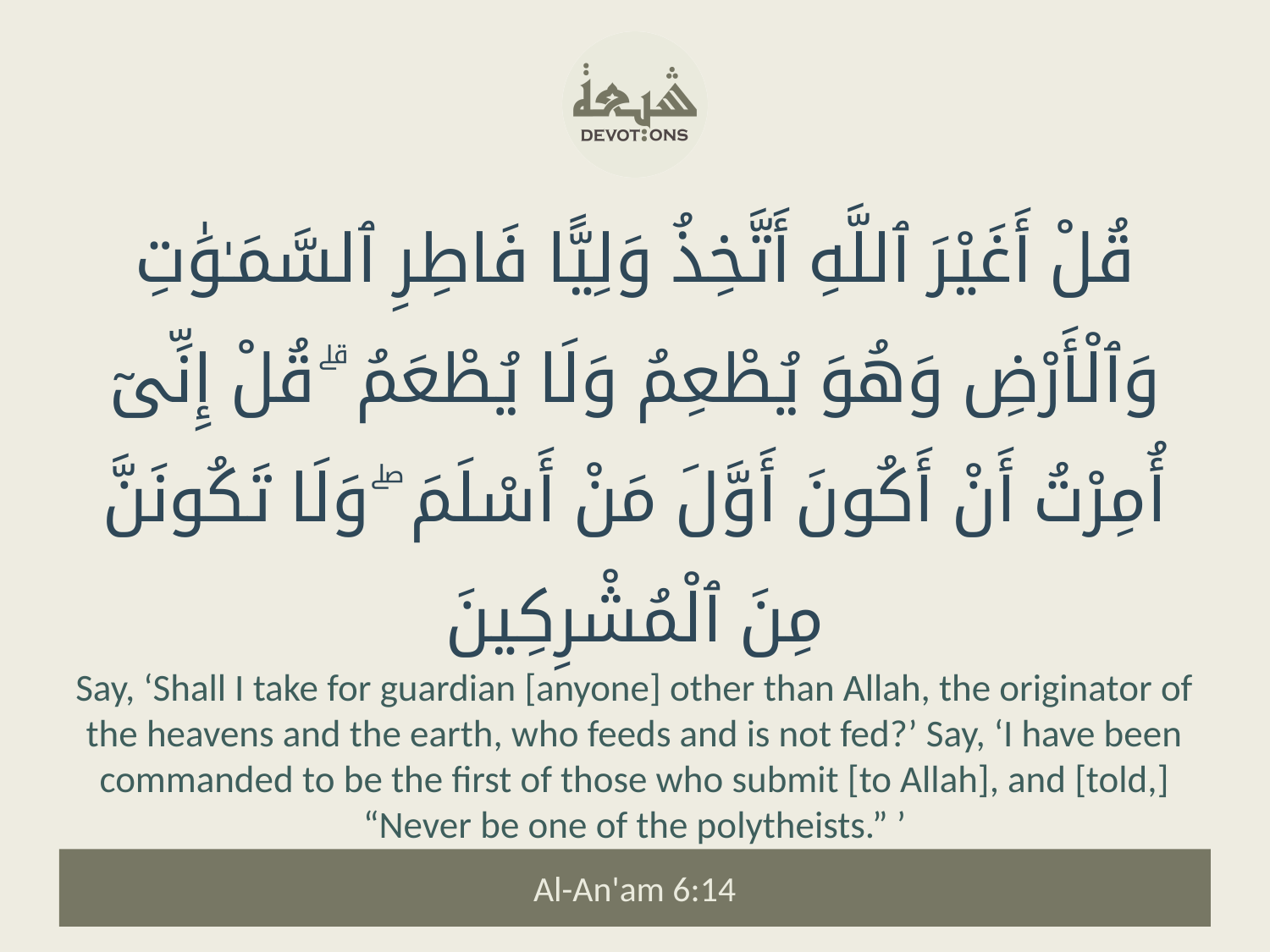

قُلْ أَغَيْرَ ٱللَّهِ أَتَّخِذُ وَلِيًّا فَاطِرِ ٱلسَّمَـٰوَٰتِ وَٱلْأَرْضِ وَهُوَ يُطْعِمُ وَلَا يُطْعَمُ ۗ قُلْ إِنِّىٓ أُمِرْتُ أَنْ أَكُونَ أَوَّلَ مَنْ أَسْلَمَ ۖ وَلَا تَكُونَنَّ مِنَ ٱلْمُشْرِكِينَ
Say, ‘Shall I take for guardian [anyone] other than Allah, the originator of the heavens and the earth, who feeds and is not fed?’ Say, ‘I have been commanded to be the first of those who submit [to Allah], and [told,] “Never be one of the polytheists.” ’
Al-An'am 6:14